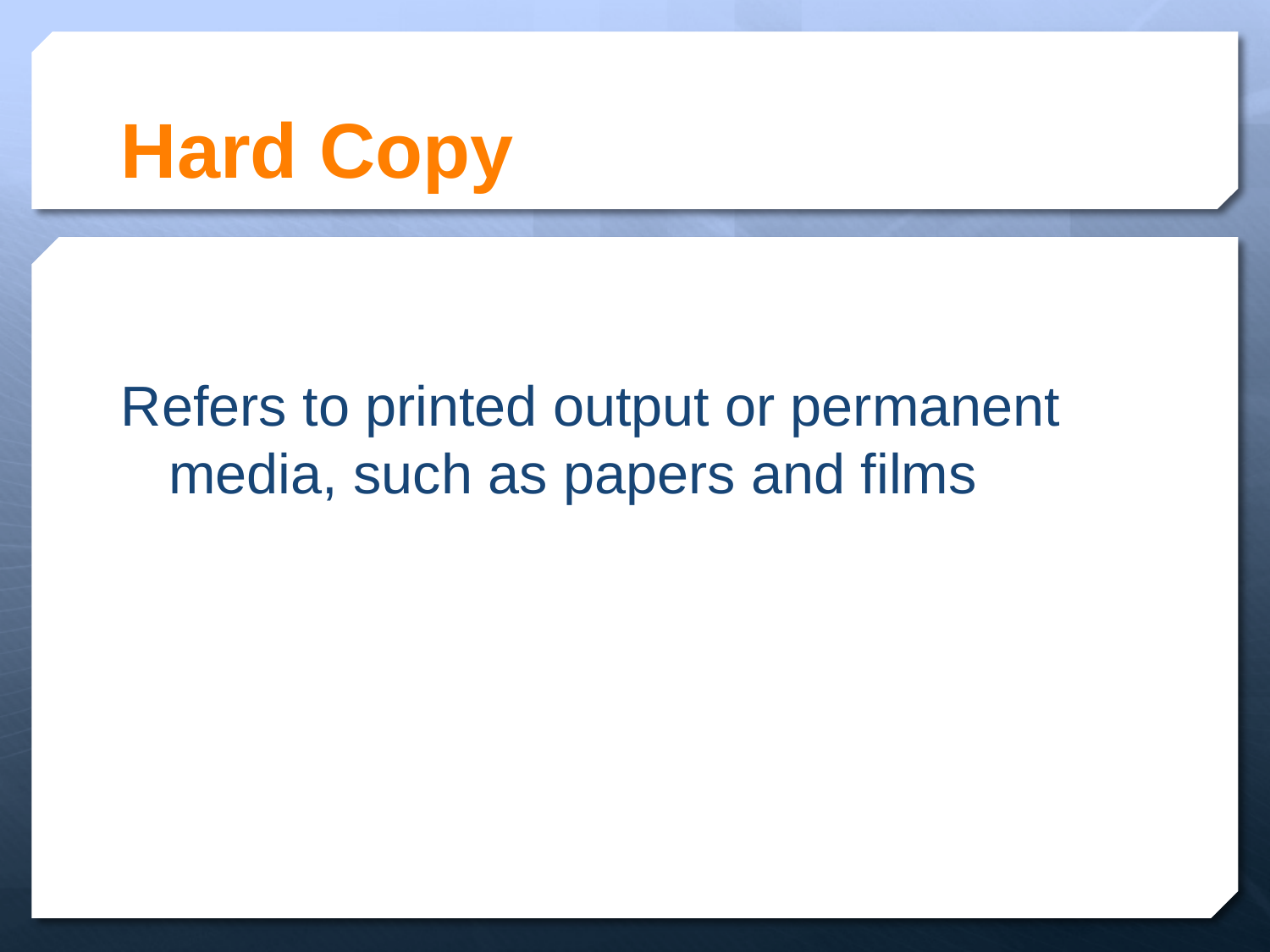

# Hard Copy

Refers to printed output or permanent media, such as papers and films